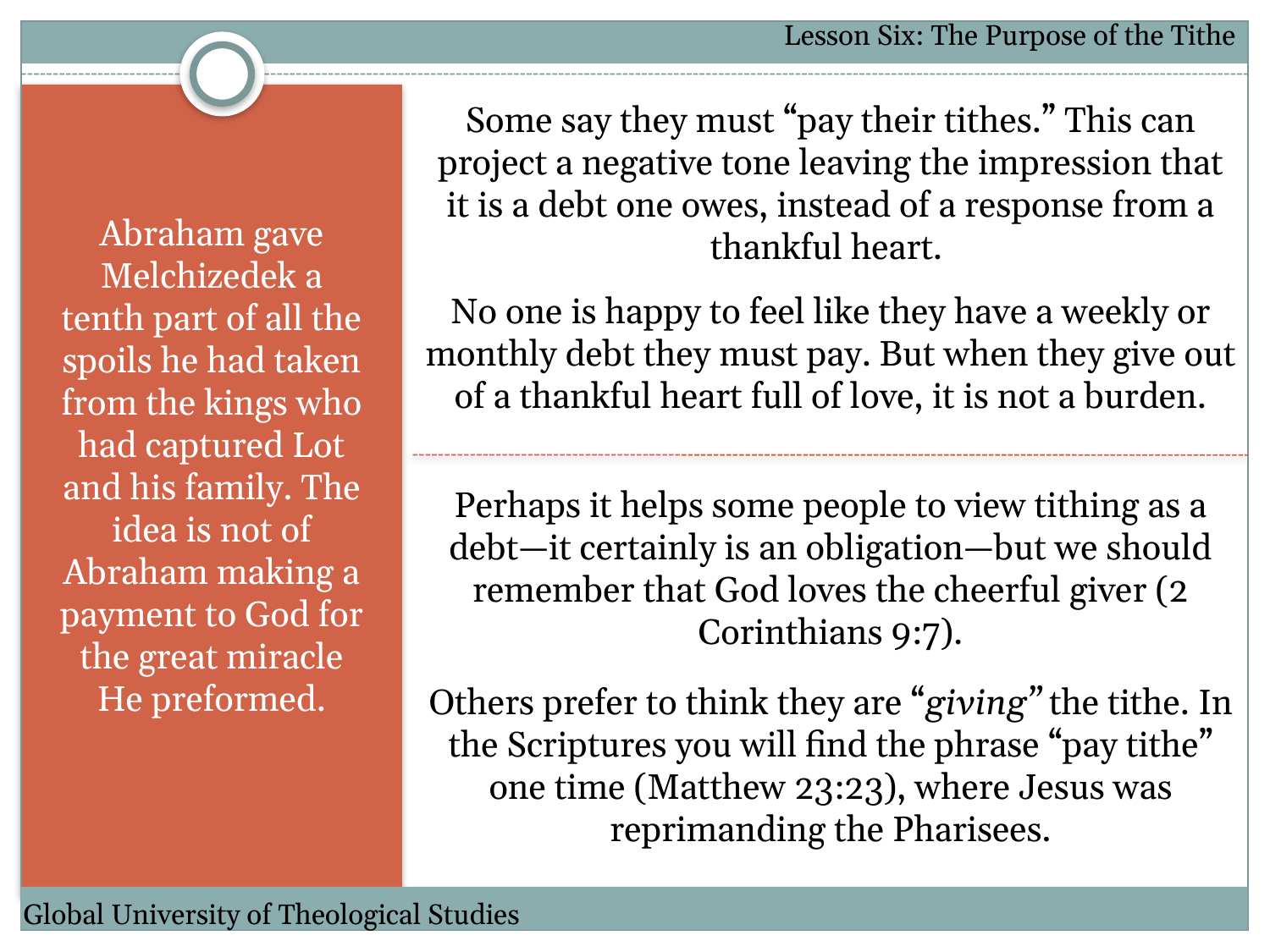

Lesson Six: The Purpose of the Tithe
Some say they must “pay their tithes.” This can project a negative tone leaving the impression that it is a debt one owes, instead of a response from a thankful heart.
Abraham gave Melchizedek a tenth part of all the spoils he had taken from the kings who had captured Lot and his family. The idea is not of Abraham making a payment to God for the great miracle He preformed.
No one is happy to feel like they have a weekly or monthly debt they must pay. But when they give out of a thankful heart full of love, it is not a burden.
Perhaps it helps some people to view tithing as a debt—it certainly is an obligation—but we should remember that God loves the cheerful giver (2 Corinthians 9:7).
Others prefer to think they are “giving” the tithe. In the Scriptures you will find the phrase “pay tithe” one time (Matthew 23:23), where Jesus was reprimanding the Pharisees.
Global University of Theological Studies